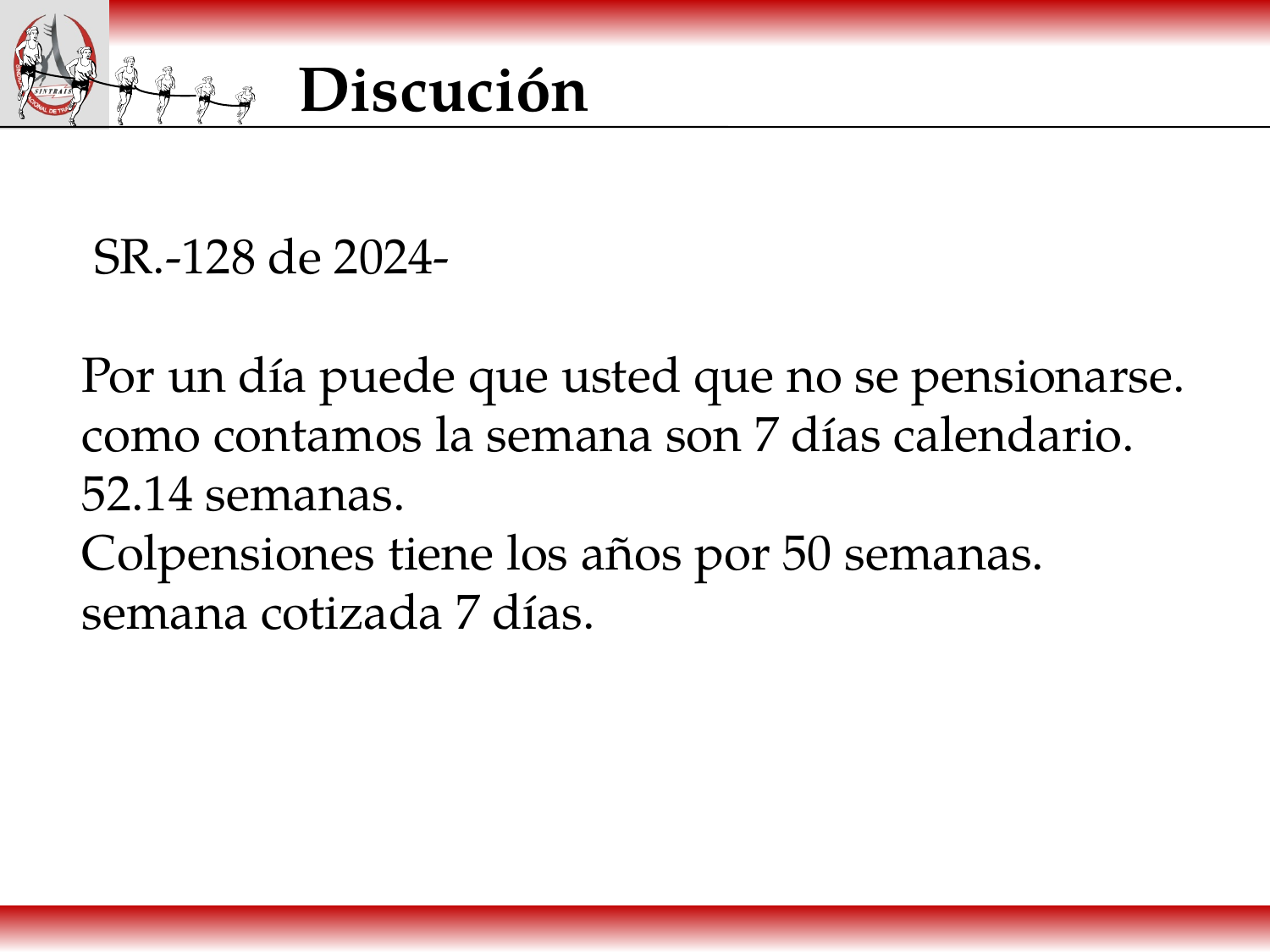

# Discución

 SR.-128 de 2024-

Por un día puede que usted que no se pensionarse.
como contamos la semana son 7 días calendario.
52.14 semanas.
Colpensiones tiene los años por 50 semanas.
semana cotizada 7 días.